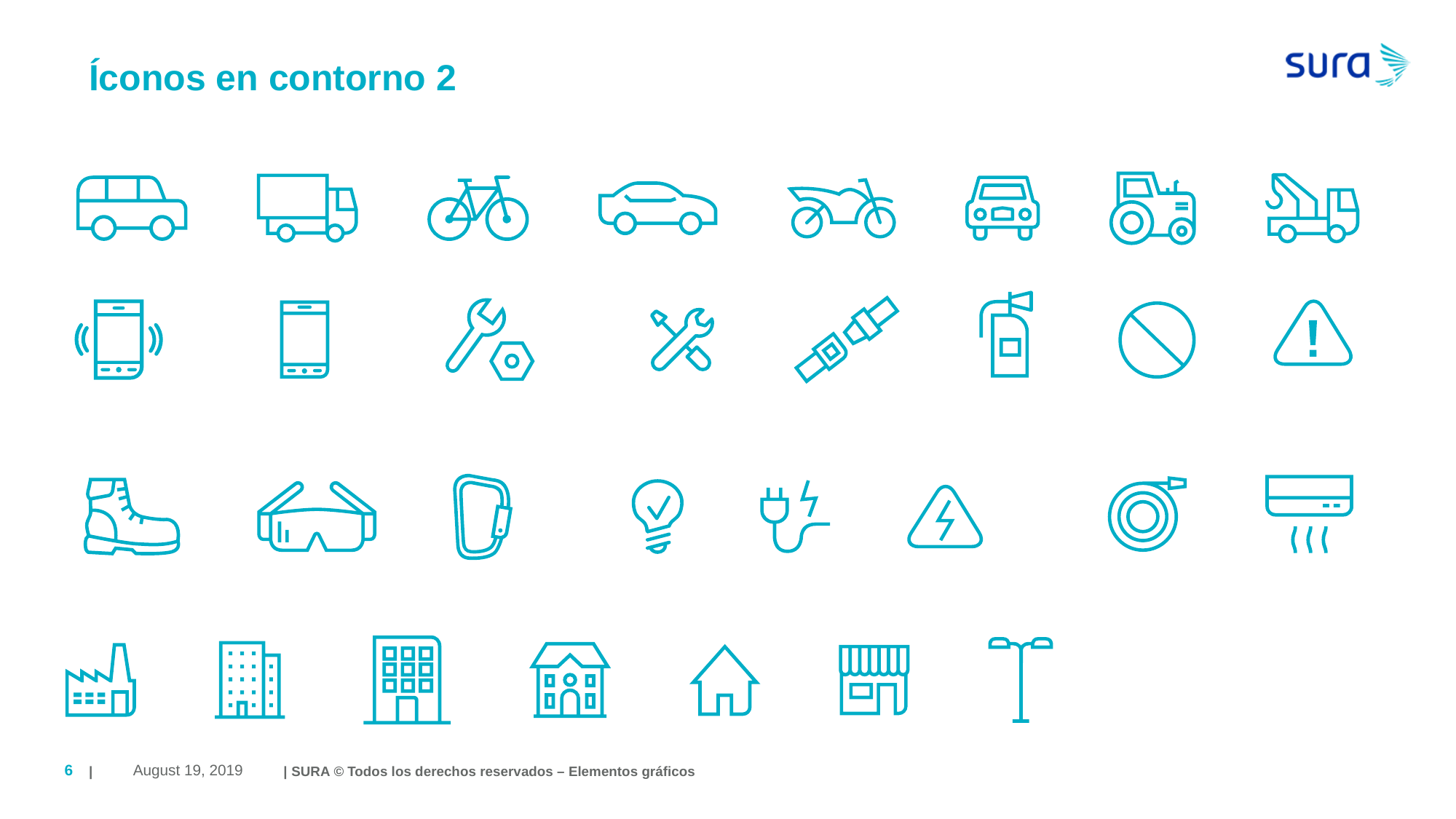

# Íconos en contorno 2

|                                                  | SURA © Todos los derechos reservados – Elementos gráficos
6
August 19, 2019